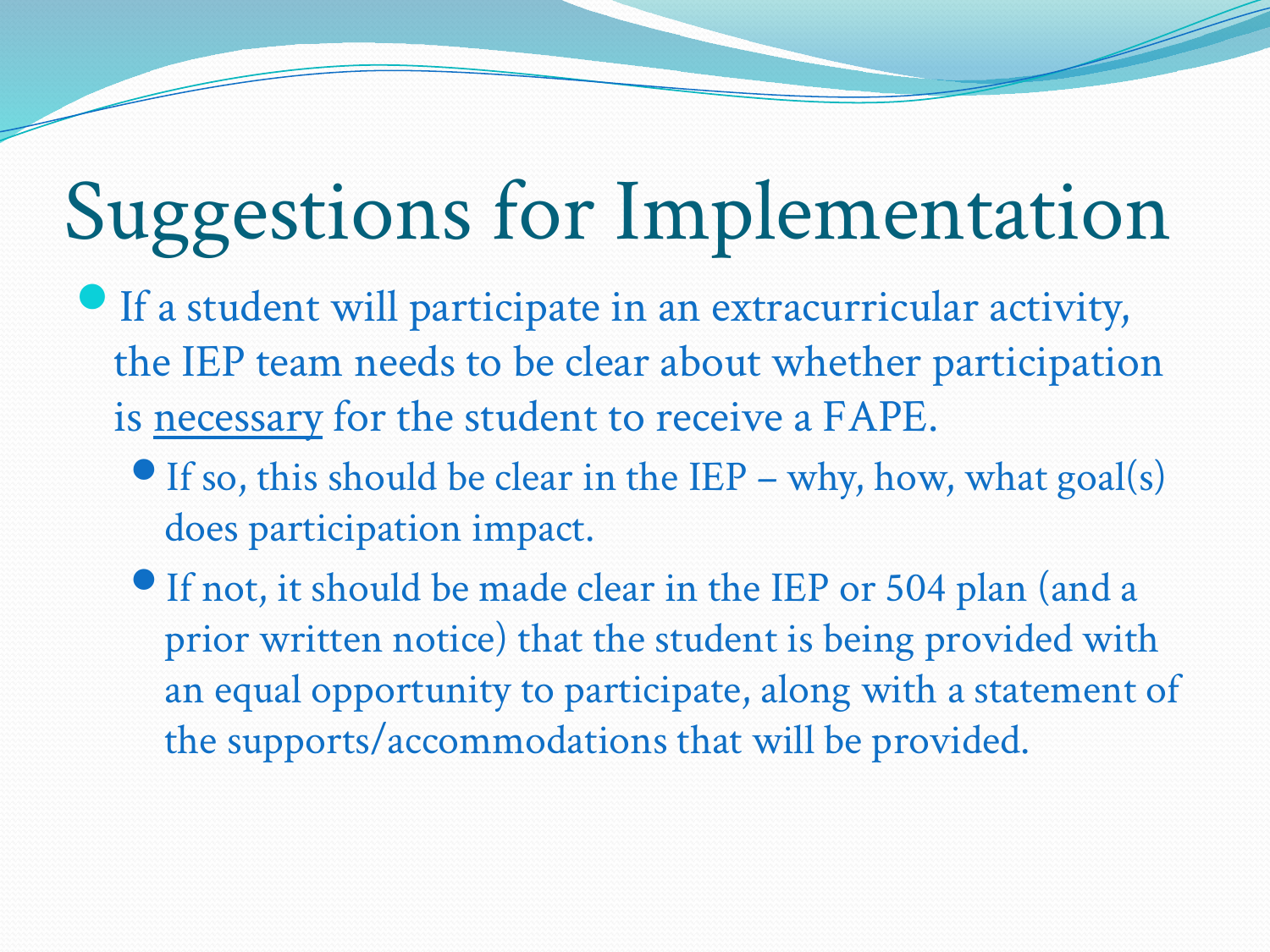

# Suggestions for Implementation
If a student will participate in an extracurricular activity, the IEP team needs to be clear about whether participation is necessary for the student to receive a FAPE.
If so, this should be clear in the IEP – why, how, what goal(s) does participation impact.
If not, it should be made clear in the IEP or 504 plan (and a prior written notice) that the student is being provided with an equal opportunity to participate, along with a statement of the supports/accommodations that will be provided.